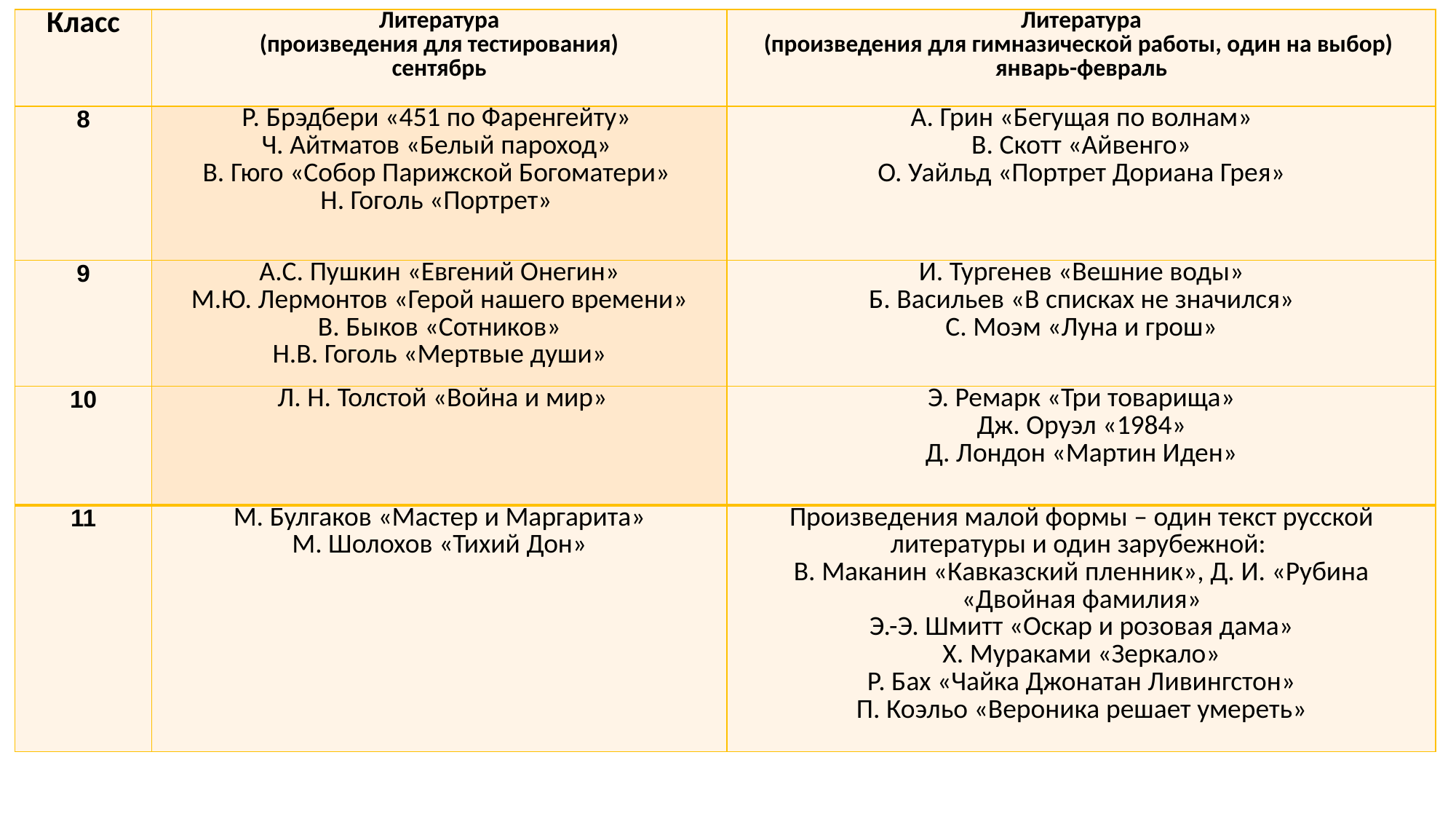

| Класс | Литература (произведения для тестирования) сентябрь | Литература (произведения для гимназической работы, один на выбор) январь-февраль |
| --- | --- | --- |
| 8 | Р. Брэдбери «451 по Фаренгейту» Ч. Айтматов «Белый пароход» В. Гюго «Собор Парижской Богоматери» Н. Гоголь «Портрет» | А. Грин «Бегущая по волнам» В. Скотт «Айвенго» О. Уайльд «Портрет Дориана Грея» |
| 9 | А.С. Пушкин «Евгений Онегин» М.Ю. Лермонтов «Герой нашего времени» В. Быков «Сотников» Н.В. Гоголь «Мертвые души» | И. Тургенев «Вешние воды» Б. Васильев «В списках не значился» С. Моэм «Луна и грош» |
| 10 | Л. Н. Толстой «Война и мир» | Э. Ремарк «Три товарища» Дж. Оруэл «1984» Д. Лондон «Мартин Иден» |
| 11 | М. Булгаков «Мастер и Маргарита» М. Шолохов «Тихий Дон» | Произведения малой формы – один текст русской литературы и один зарубежной: В. Маканин «Кавказский пленник», Д. И. «Рубина «Двойная фамилия» Э.-Э. Шмитт «Оскар и розовая дама» Х. Мураками «Зеркало» Р. Бах «Чайка Джонатан Ливингстон» П. Коэльо «Вероника решает умереть» |
#